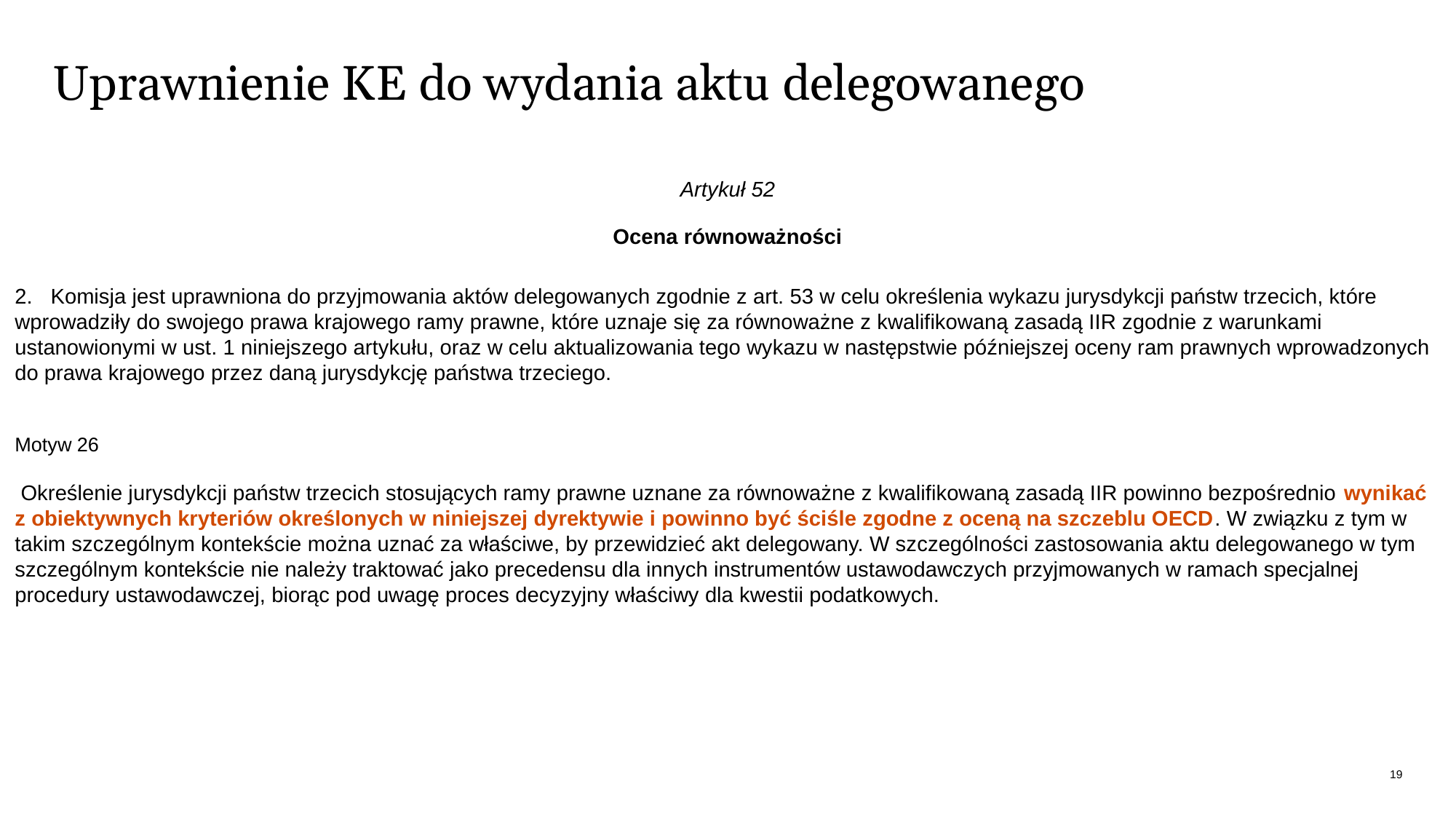

# Uprawnienie KE do wydania aktu delegowanego
Artykuł 52
Ocena równoważności

2.   Komisja jest uprawniona do przyjmowania aktów delegowanych zgodnie z art. 53 w celu określenia wykazu jurysdykcji państw trzecich, które wprowadziły do swojego prawa krajowego ramy prawne, które uznaje się za równoważne z kwalifikowaną zasadą IIR zgodnie z warunkami ustanowionymi w ust. 1 niniejszego artykułu, oraz w celu aktualizowania tego wykazu w następstwie późniejszej oceny ram prawnych wprowadzonych do prawa krajowego przez daną jurysdykcję państwa trzeciego.

Motyw 26

 Określenie jurysdykcji państw trzecich stosujących ramy prawne uznane za równoważne z kwalifikowaną zasadą IIR powinno bezpośrednio wynikać z obiektywnych kryteriów określonych w niniejszej dyrektywie i powinno być ściśle zgodne z oceną na szczeblu OECD. W związku z tym w takim szczególnym kontekście można uznać za właściwe, by przewidzieć akt delegowany. W szczególności zastosowania aktu delegowanego w tym szczególnym kontekście nie należy traktować jako precedensu dla innych instrumentów ustawodawczych przyjmowanych w ramach specjalnej procedury ustawodawczej, biorąc pod uwagę proces decyzyjny właściwy dla kwestii podatkowych.
19